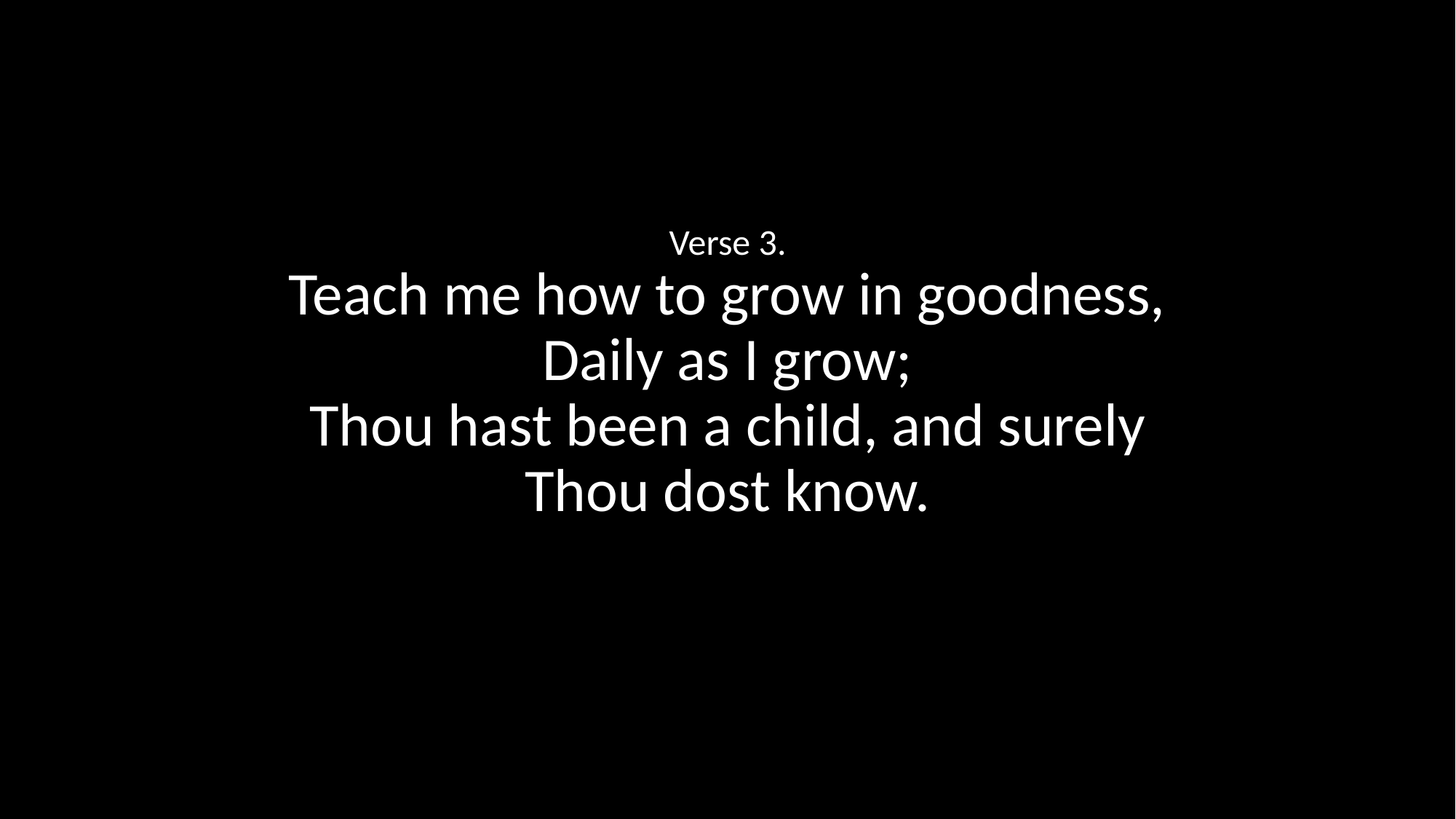

Verse 3.
Teach me how to grow in goodness,
Daily as I grow;
Thou hast been a child, and surely
Thou dost know.